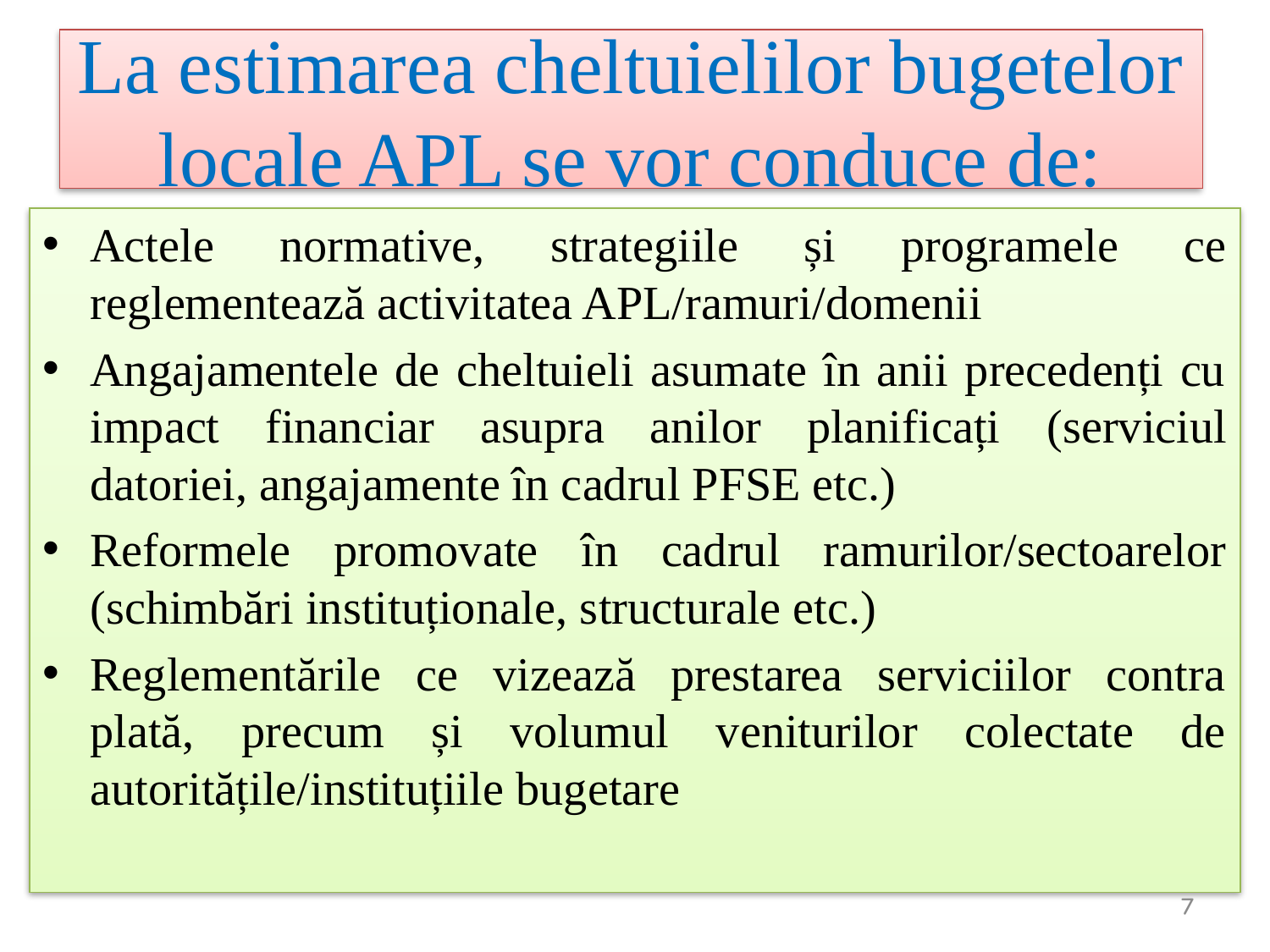

# La estimarea cheltuielilor bugetelor locale APL se vor conduce de:
Actele normative, strategiile și programele ce reglementează activitatea APL/ramuri/domenii
Angajamentele de cheltuieli asumate în anii precedenți cu impact financiar asupra anilor planificați (serviciul datoriei, angajamente în cadrul PFSE etc.)
Reformele promovate în cadrul ramurilor/sectoarelor (schimbări instituționale, structurale etc.)
Reglementările ce vizează prestarea serviciilor contra plată, precum și volumul veniturilor colectate de autoritățile/instituțiile bugetare
7